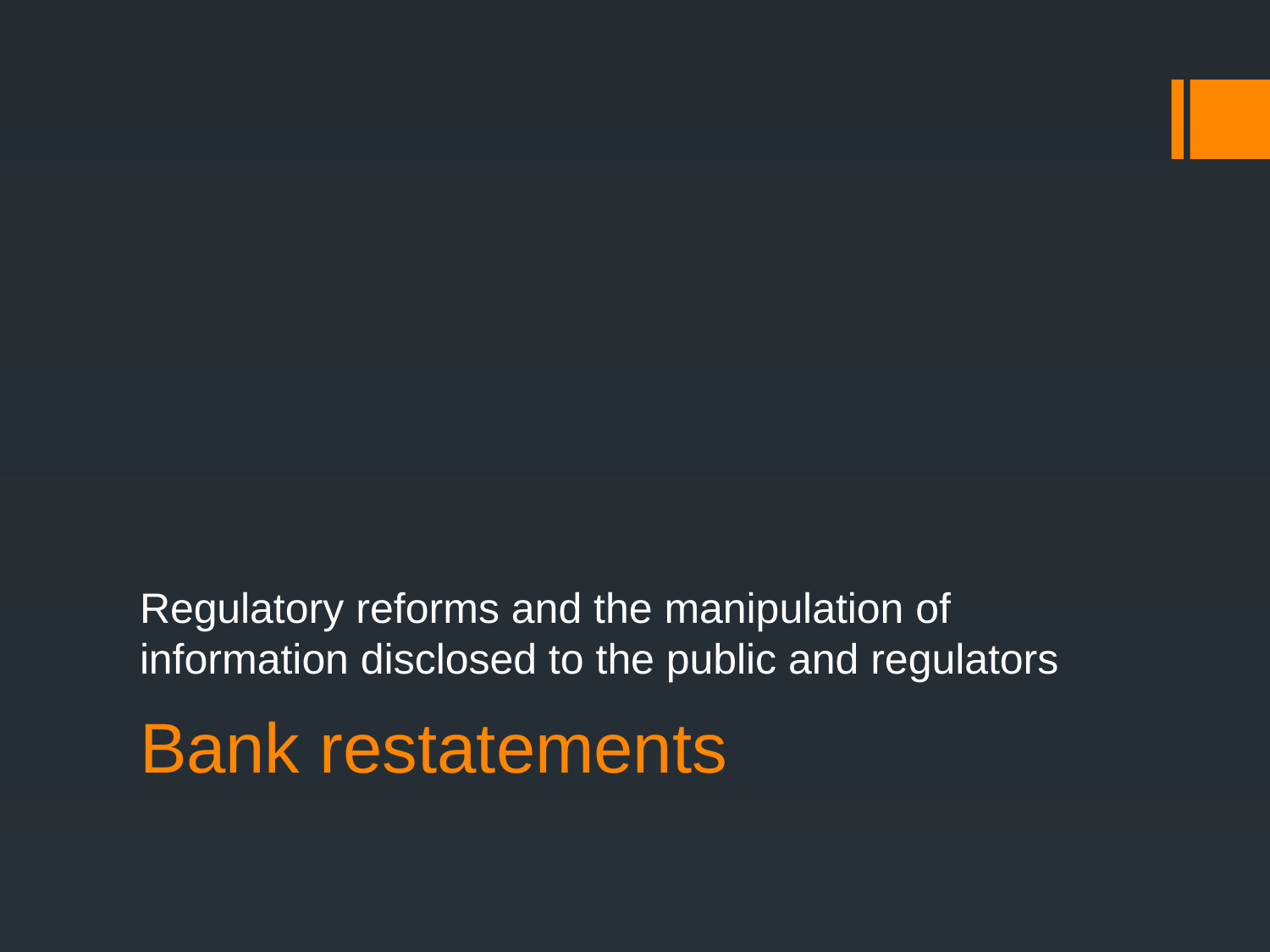

Regulatory reforms and the manipulation of information disclosed to the public and regulators
# Bank restatements